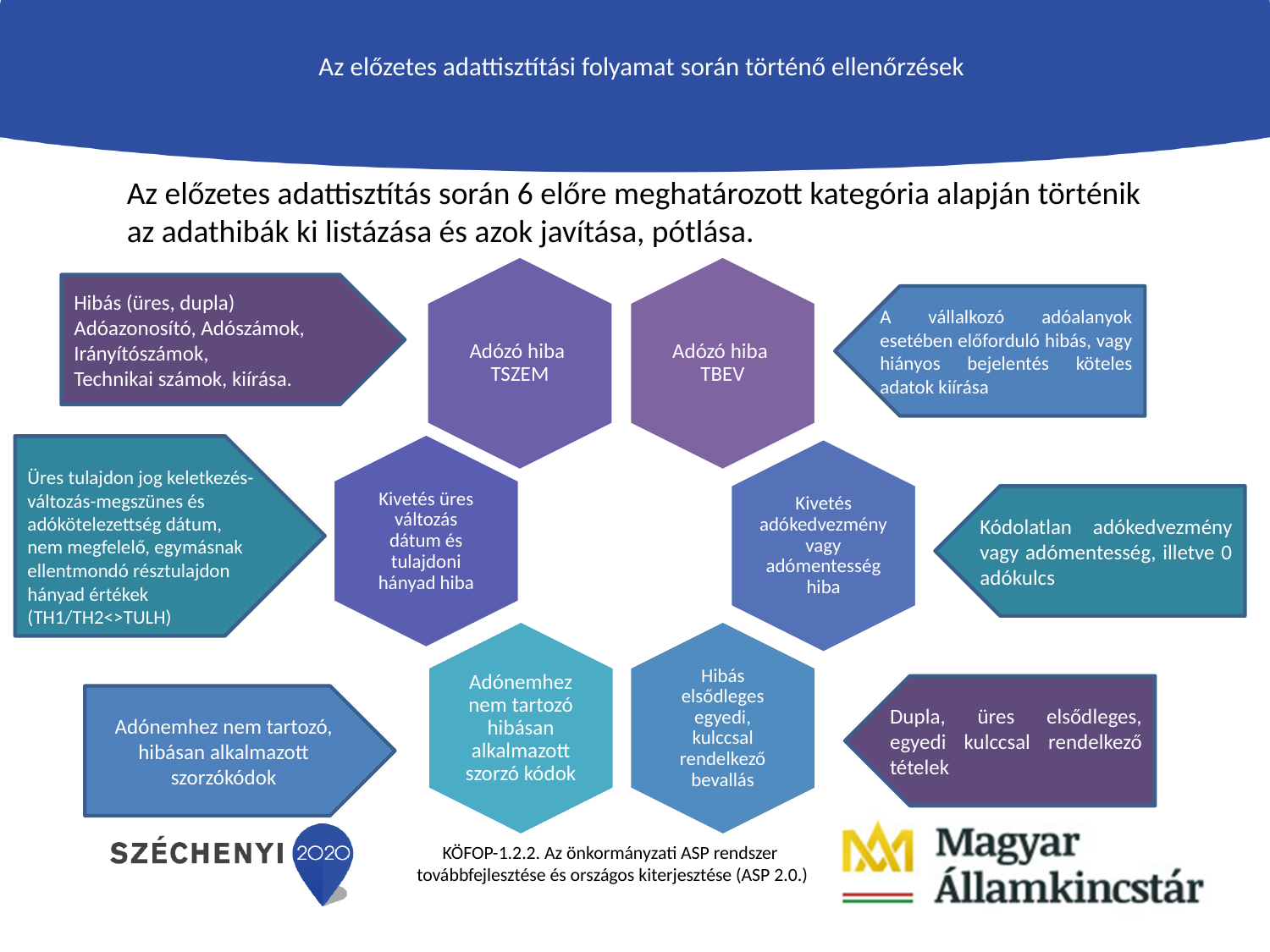

# Az előzetes adattisztítási folyamat során történő ellenőrzések
Az előzetes adattisztítás során 6 előre meghatározott kategória alapján történik az adathibák ki listázása és azok javítása, pótlása.
Adózó hiba
TBEV
Adózó hiba
TSZEM
Kivetés üres változás dátum és tulajdoni hányad hiba
Kivetés adókedvezmény vagy adómentesség hiba
Hibás elsődleges egyedi, kulccsal rendelkező bevallás
Adónemhez nem tartozó hibásan alkalmazott szorzó kódok
Hibás (üres, dupla) Adóazonosító, Adószámok, Irányítószámok,
Technikai számok, kiírása.
A vállalkozó adóalanyok esetében előforduló hibás, vagy hiányos bejelentés köteles adatok kiírása

Üres tulajdon jog keletkezés-változás-megszünes és adókötelezettség dátum,
nem megfelelő, egymásnak ellentmondó résztulajdon hányad értékek (TH1/TH2<>TULH)

Kódolatlan adókedvezmény vagy adómentesség, illetve 0 adókulcs
Dupla, üres elsődleges, egyedi kulccsal rendelkező tételek
Adónemhez nem tartozó, hibásan alkalmazott szorzókódok